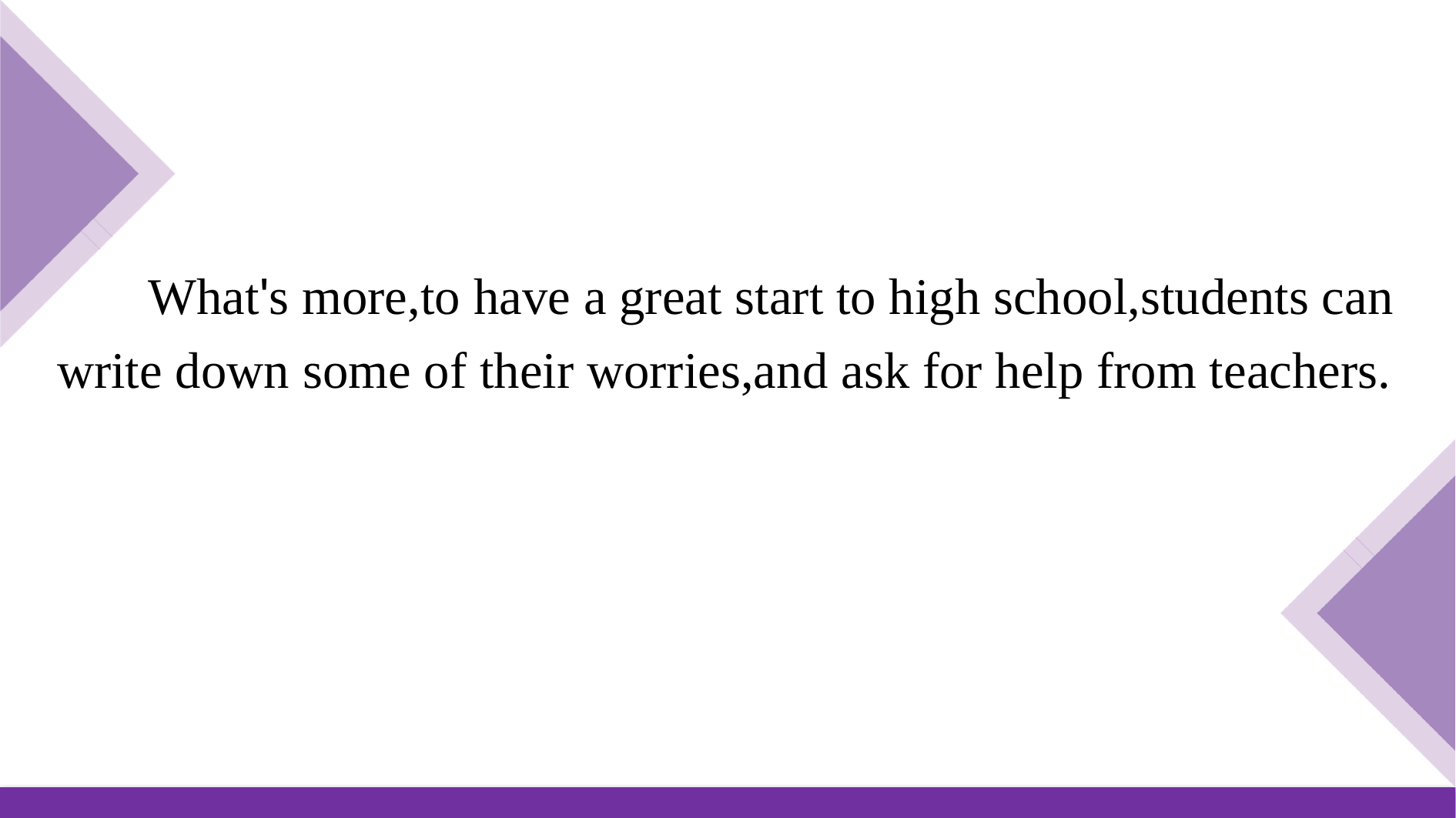

What's more,to have a great start to high school,students can write down some of their worries,and ask for help from teachers.